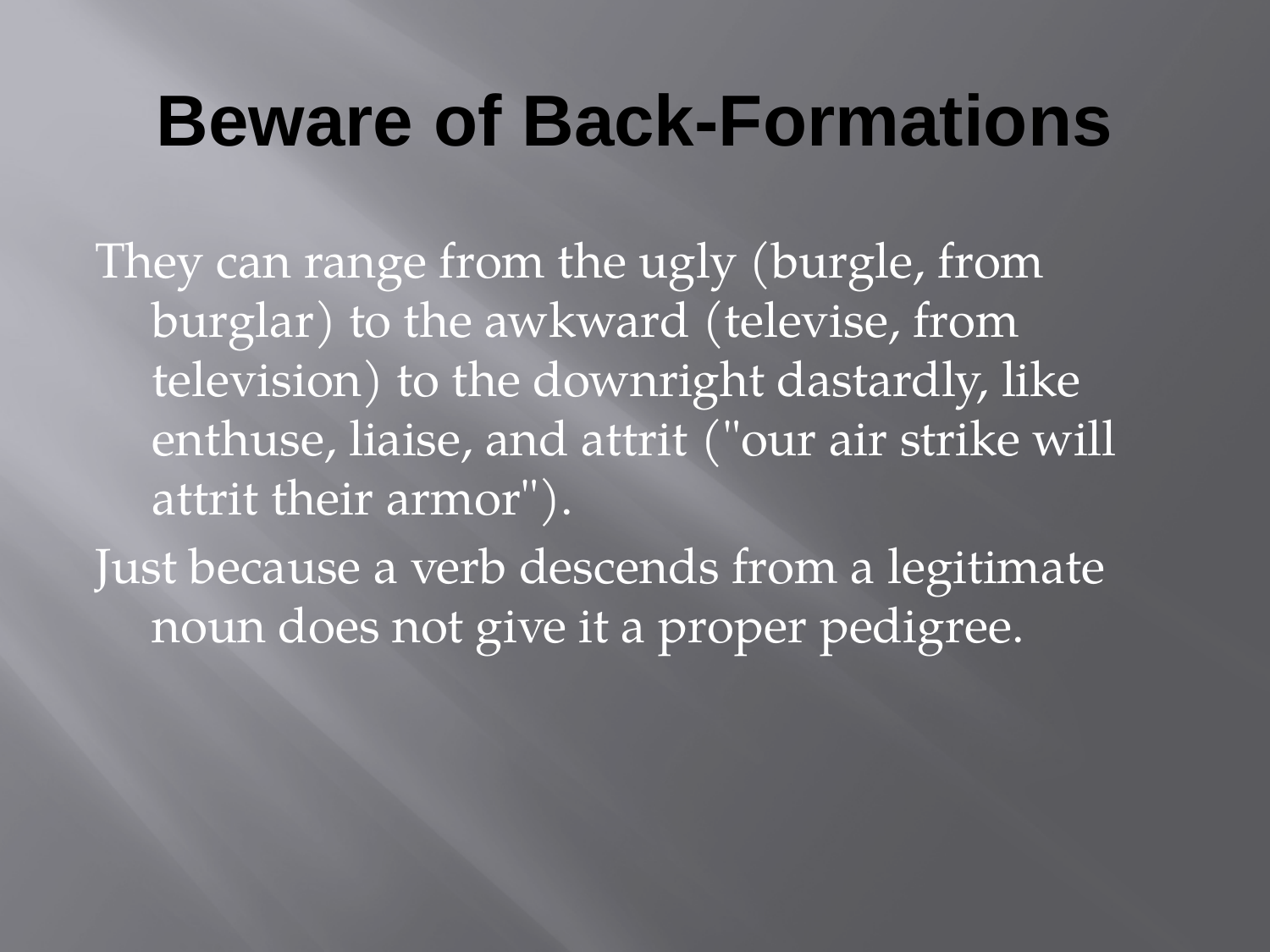

# Beware of Back-Formations
They can range from the ugly (burgle, from burglar) to the awkward (televise, from television) to the downright dastardly, like enthuse, liaise, and attrit ("our air strike will attrit their armor").
Just because a verb descends from a legitimate noun does not give it a proper pedigree.